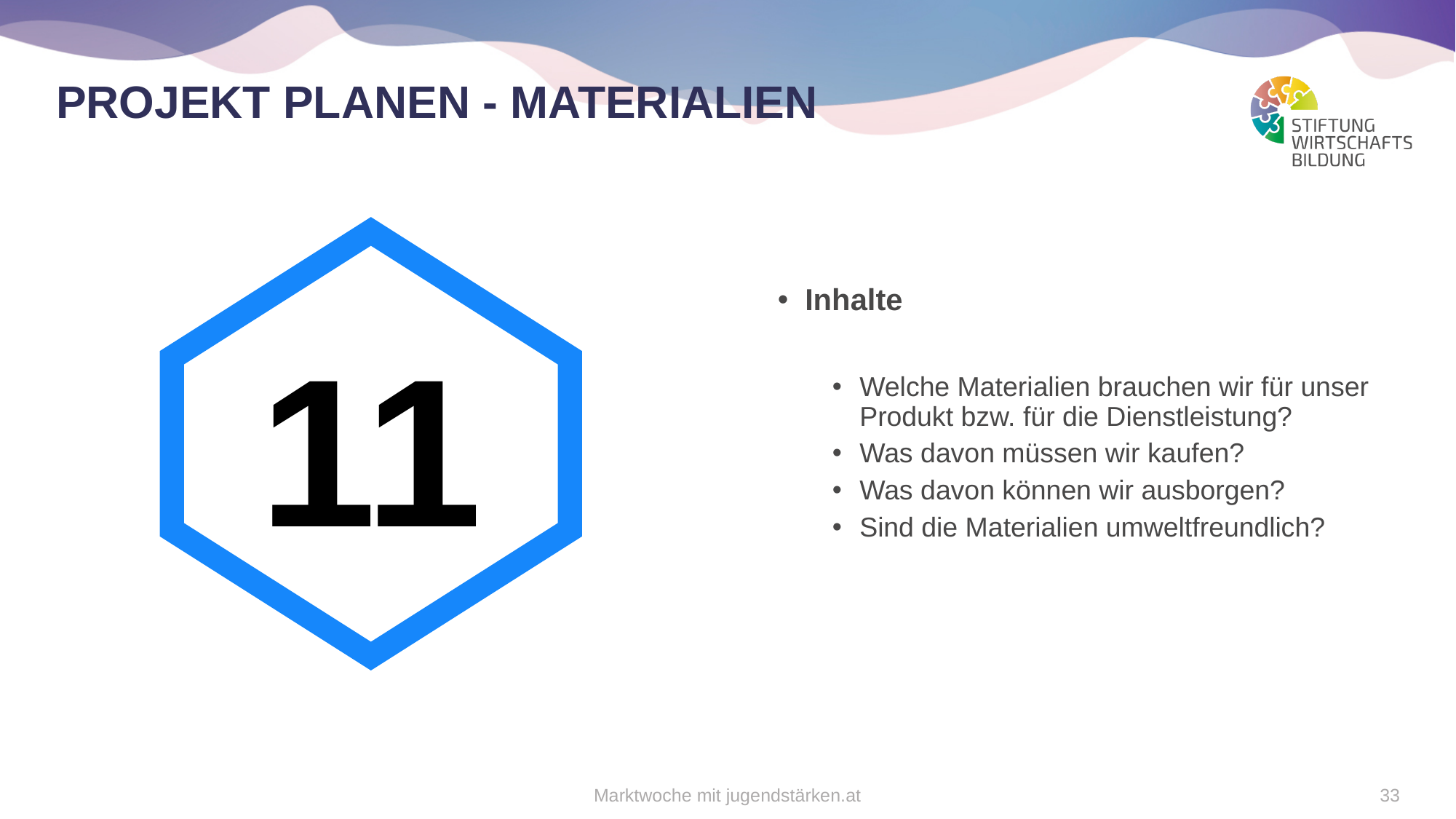

# Projekt planen - materialien

11
Inhalte

Welche Materialien brauchen wir für unser Produkt bzw. für die Dienstleistung?
Was davon müssen wir kaufen?
Was davon können wir ausborgen?
Sind die Materialien umweltfreundlich?
Marktwoche mit jugendstärken.at
33